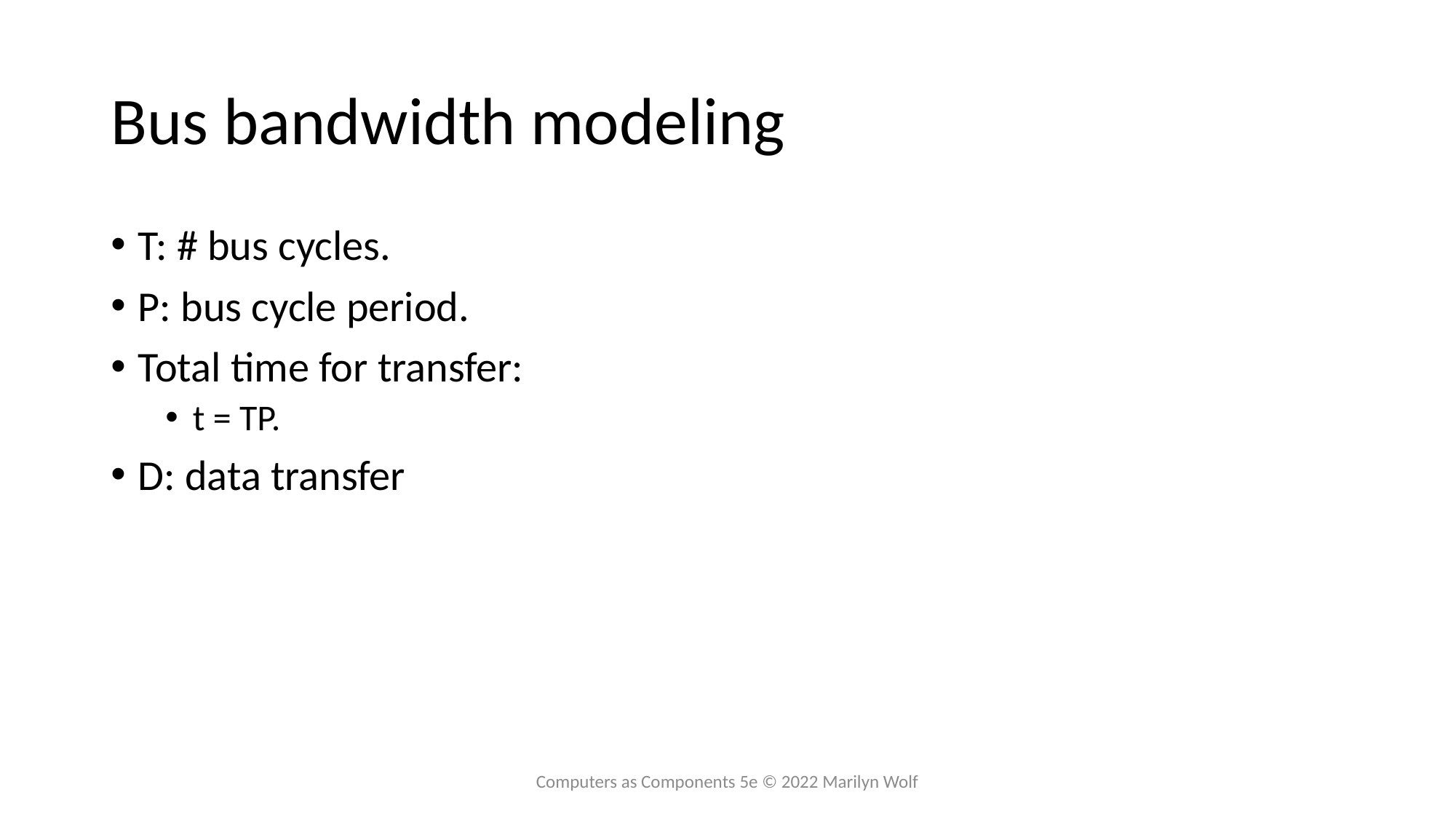

# Bus bandwidth modeling
T: # bus cycles.
P: bus cycle period.
Total time for transfer:
t = TP.
D: data transfer
Computers as Components 5e © 2022 Marilyn Wolf